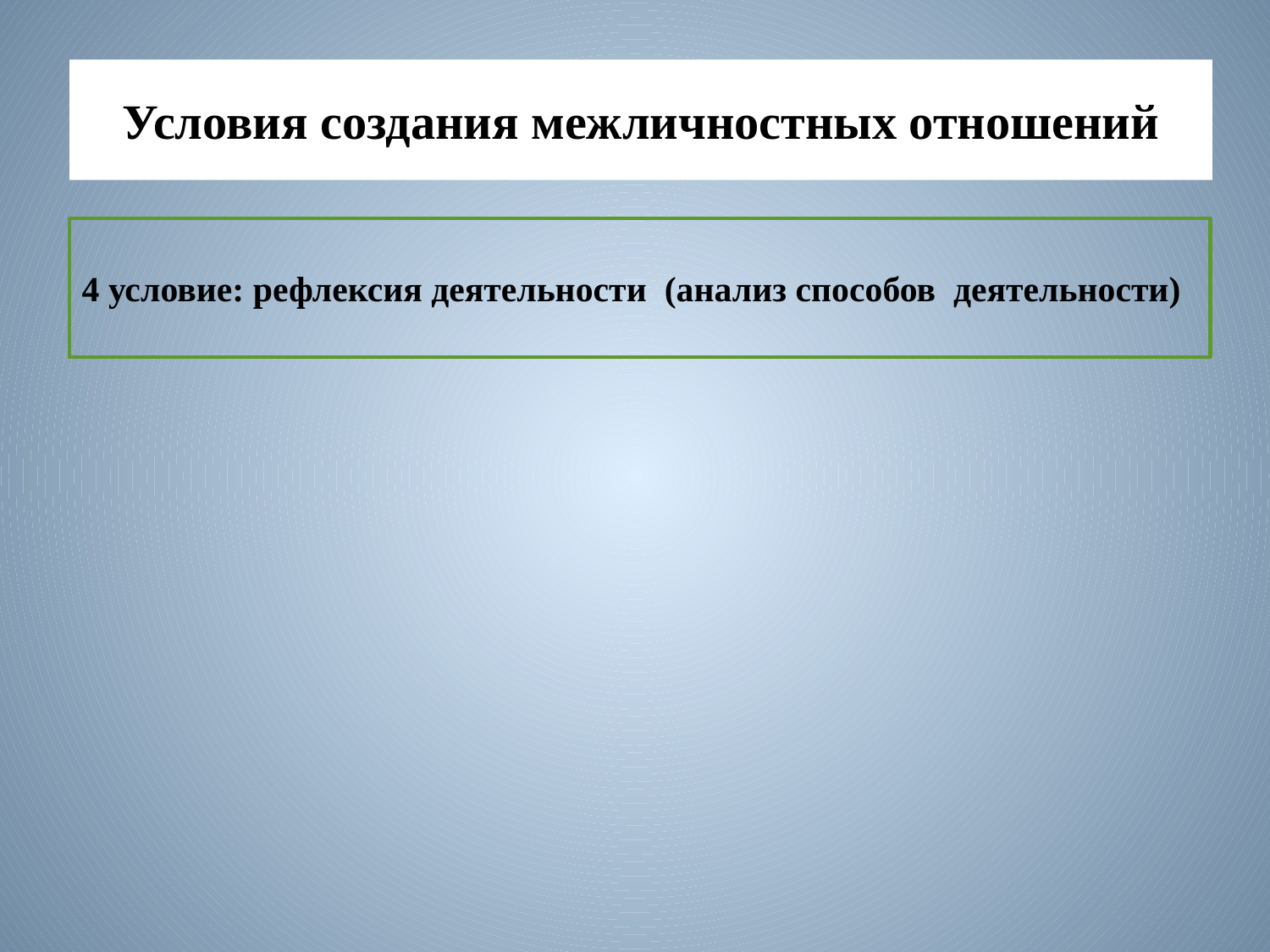

# Условия создания межличностных отношений

4 условие: рефлексия деятельности  (анализ способов  деятельности)